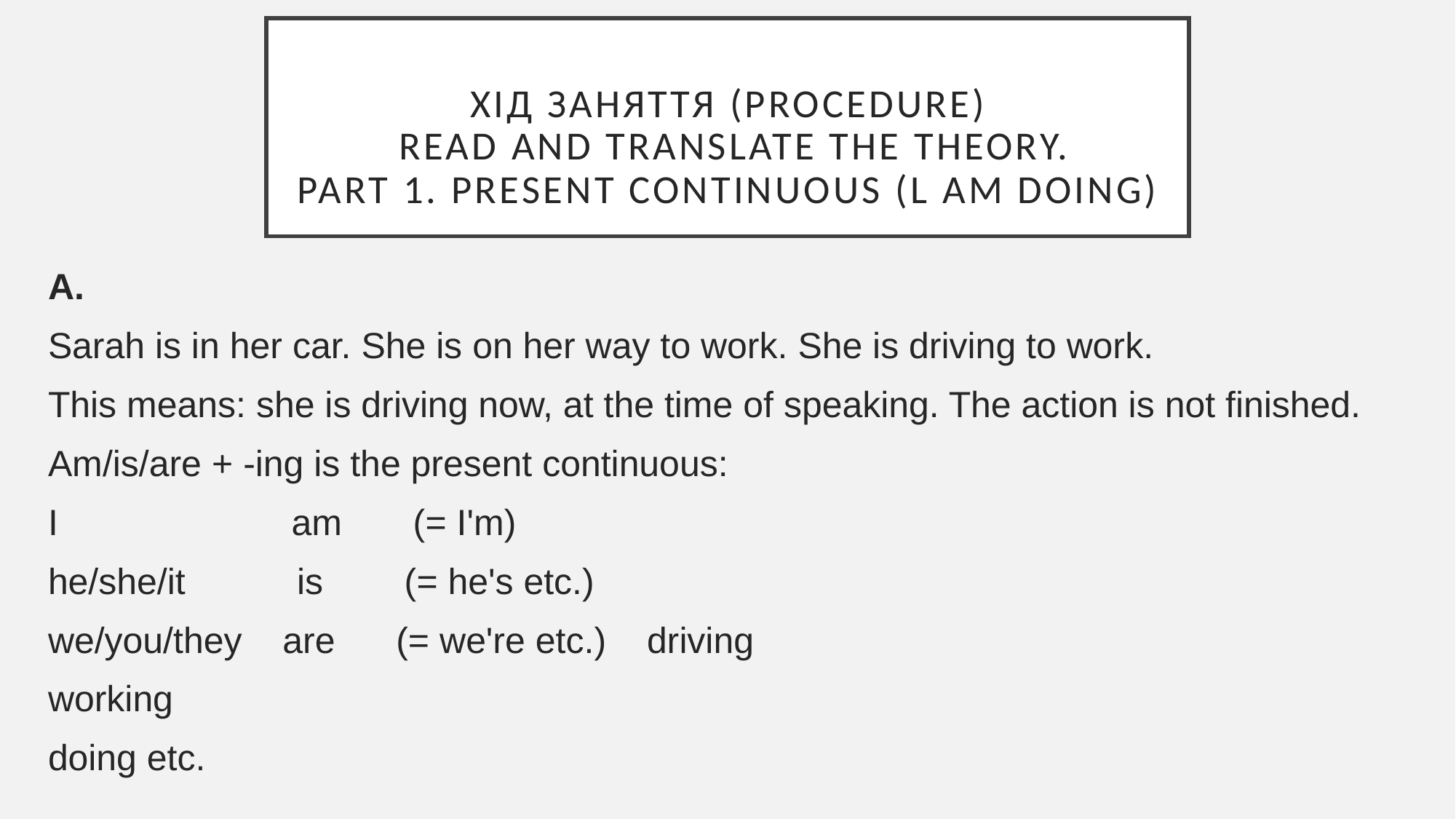

# Хід заняття (Procedure)
 Read and translate the theory.
Part 1. Present continuous (l am doing)

A.
Sarah is in her car. She is on her way to work. She is driving to work.
This means: she is driving now, at the time of speaking. The action is not finished.
Am/is/are + -ing is the present continuous:
I                       am       (= I'm)
he/she/it           is        (= he's etc.)
we/you/they    are      (= we're etc.)    driving
working
doing etc.